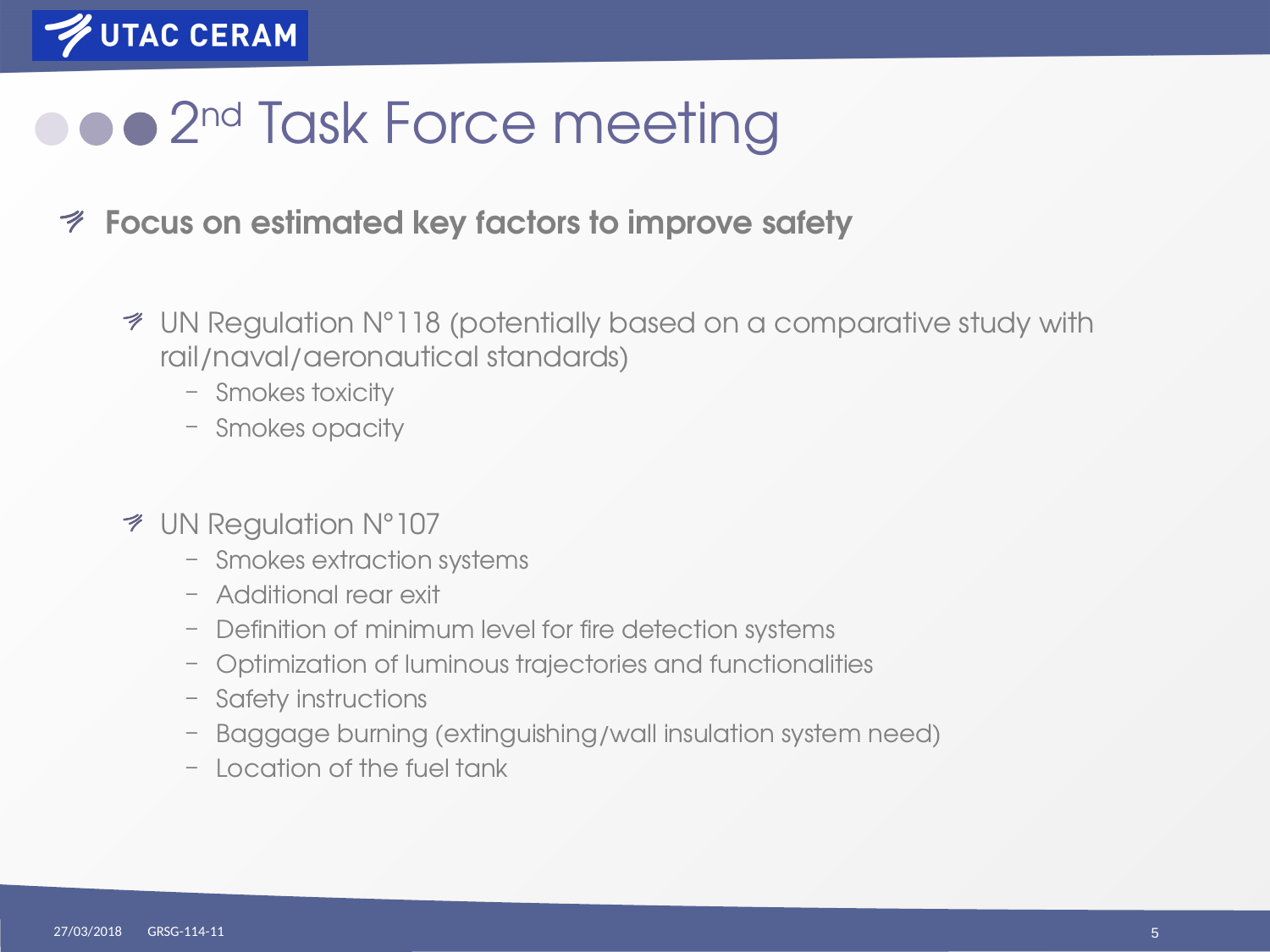

# 2nd Task Force meeting
Focus on estimated key factors to improve safety

UN Regulation N°118 (potentially based on a comparative study with rail/naval/aeronautical standards)
Smokes toxicity
Smokes opacity

UN Regulation N°107
Smokes extraction systems
Additional rear exit
Definition of minimum level for fire detection systems
Optimization of luminous trajectories and functionalities
Safety instructions
Baggage burning (extinguishing/wall insulation system need)
Location of the fuel tank
27/03/2018
GRSG-114-11